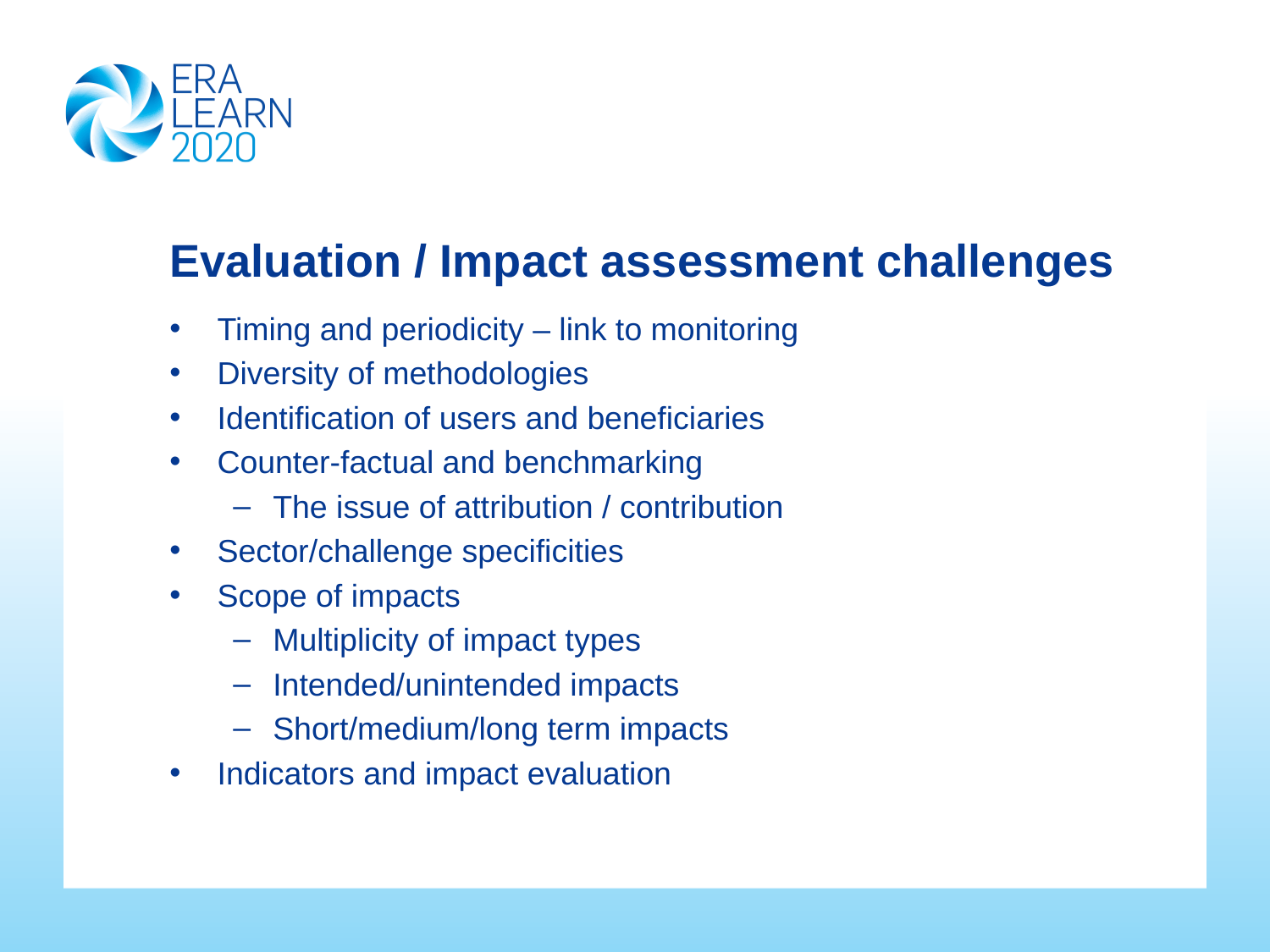

# Evaluation / Impact assessment challenges
Timing and periodicity – link to monitoring
Diversity of methodologies
Identification of users and beneficiaries
Counter-factual and benchmarking
The issue of attribution / contribution
Sector/challenge specificities
Scope of impacts
Multiplicity of impact types
Intended/unintended impacts
Short/medium/long term impacts
Indicators and impact evaluation